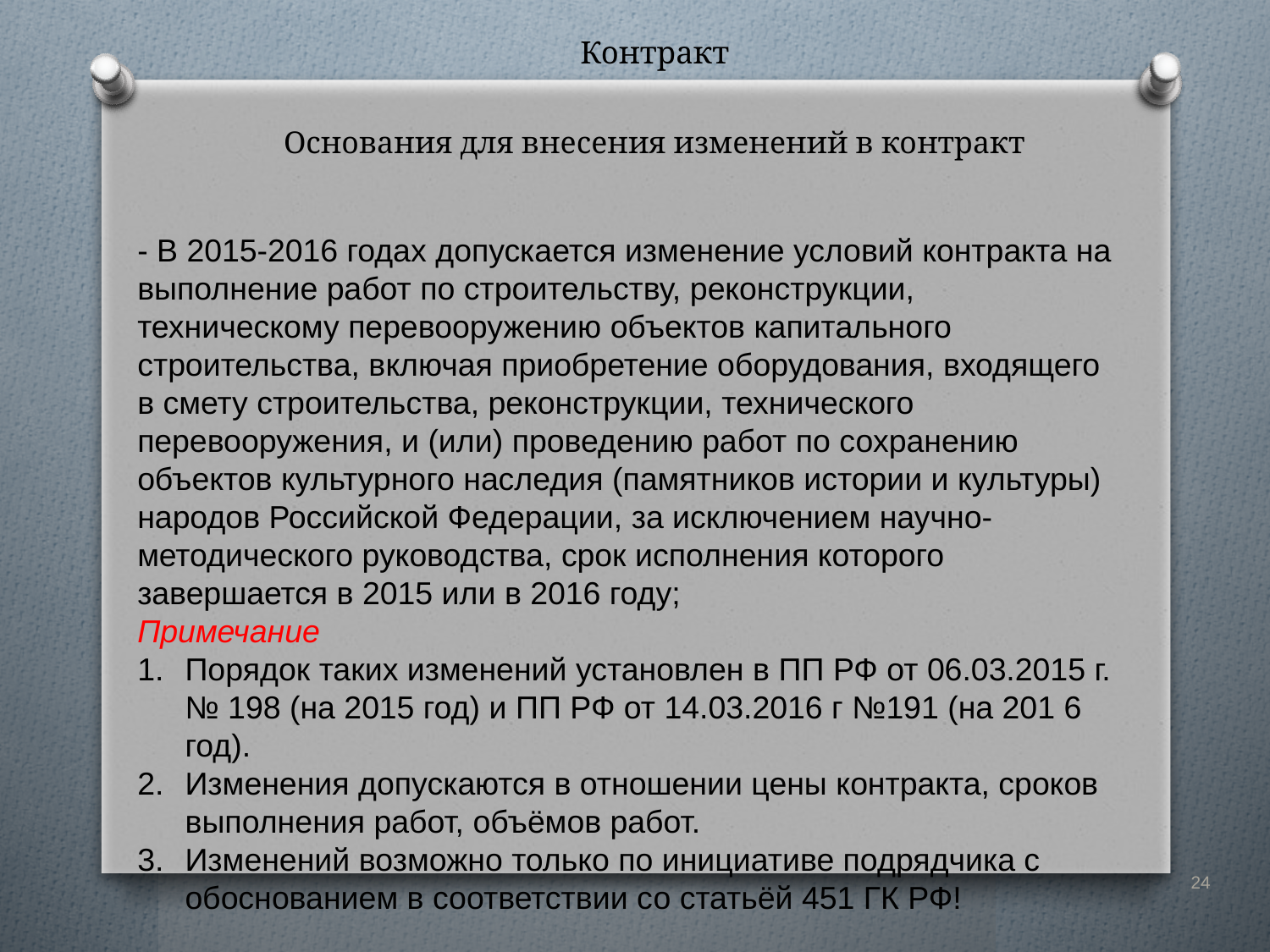

Контракт
Основания для внесения изменений в контракт

- В 2015-2016 годах допускается изменение условий контракта на выполнение работ по строительству, реконструкции, техническому перевооружению объектов капитального строительства, включая приобретение оборудования, входящего в смету строительства, реконструкции, технического перевооружения, и (или) проведению работ по сохранению объектов культурного наследия (памятников истории и культуры) народов Российской Федерации, за исключением научно-методического руководства, срок исполнения которого завершается в 2015 или в 2016 году;
Примечание
Порядок таких изменений установлен в ПП РФ от 06.03.2015 г. № 198 (на 2015 год) и ПП РФ от 14.03.2016 г №191 (на 201 6 год).
Изменения допускаются в отношении цены контракта, сроков выполнения работ, объёмов работ.
Изменений возможно только по инициативе подрядчика с обоснованием в соответствии со статьёй 451 ГК РФ!
24